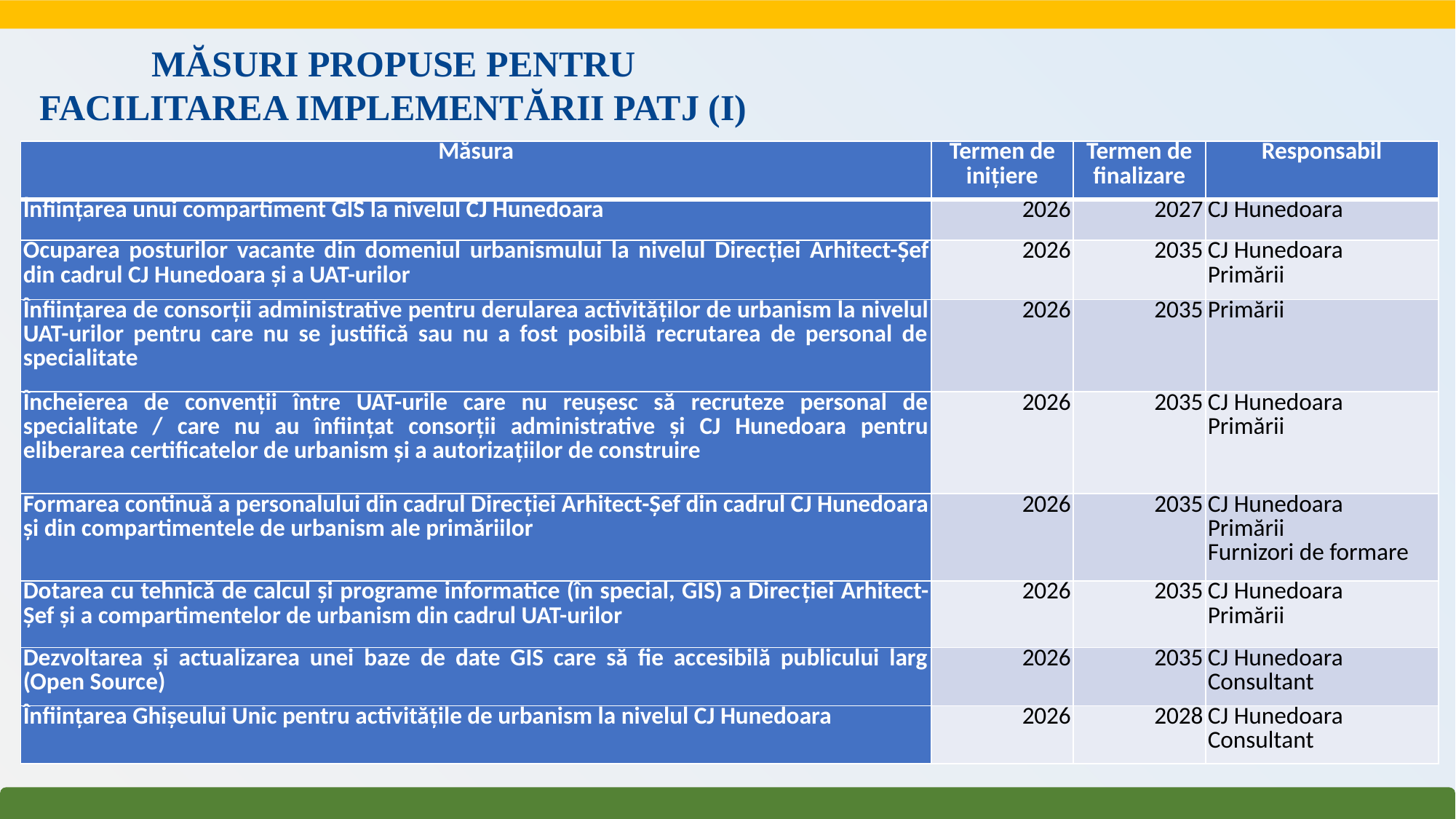

MĂSURI PROPUSE PENTRU FACILITAREA IMPLEMENTĂRII PATJ (I)
| Măsura | Termen de inițiere | Termen de finalizare | Responsabil |
| --- | --- | --- | --- |
| Înființarea unui compartiment GIS la nivelul CJ Hunedoara | 2026 | 2027 | CJ Hunedoara |
| Ocuparea posturilor vacante din domeniul urbanismului la nivelul Direcției Arhitect-Șef din cadrul CJ Hunedoara și a UAT-urilor | 2026 | 2035 | CJ Hunedoara Primării |
| Înființarea de consorții administrative pentru derularea activităților de urbanism la nivelul UAT-urilor pentru care nu se justifică sau nu a fost posibilă recrutarea de personal de specialitate | 2026 | 2035 | Primării |
| Încheierea de convenții între UAT-urile care nu reușesc să recruteze personal de specialitate / care nu au înființat consorții administrative și CJ Hunedoara pentru eliberarea certificatelor de urbanism și a autorizațiilor de construire | 2026 | 2035 | CJ Hunedoara Primării |
| Formarea continuă a personalului din cadrul Direcției Arhitect-Șef din cadrul CJ Hunedoara și din compartimentele de urbanism ale primăriilor | 2026 | 2035 | CJ Hunedoara Primării Furnizori de formare |
| Dotarea cu tehnică de calcul și programe informatice (în special, GIS) a Direcției Arhitect-Șef și a compartimentelor de urbanism din cadrul UAT-urilor | 2026 | 2035 | CJ Hunedoara Primării |
| Dezvoltarea și actualizarea unei baze de date GIS care să fie accesibilă publicului larg (Open Source) | 2026 | 2035 | CJ Hunedoara Consultant |
| Înființarea Ghișeului Unic pentru activitățile de urbanism la nivelul CJ Hunedoara | 2026 | 2028 | CJ Hunedoara Consultant |